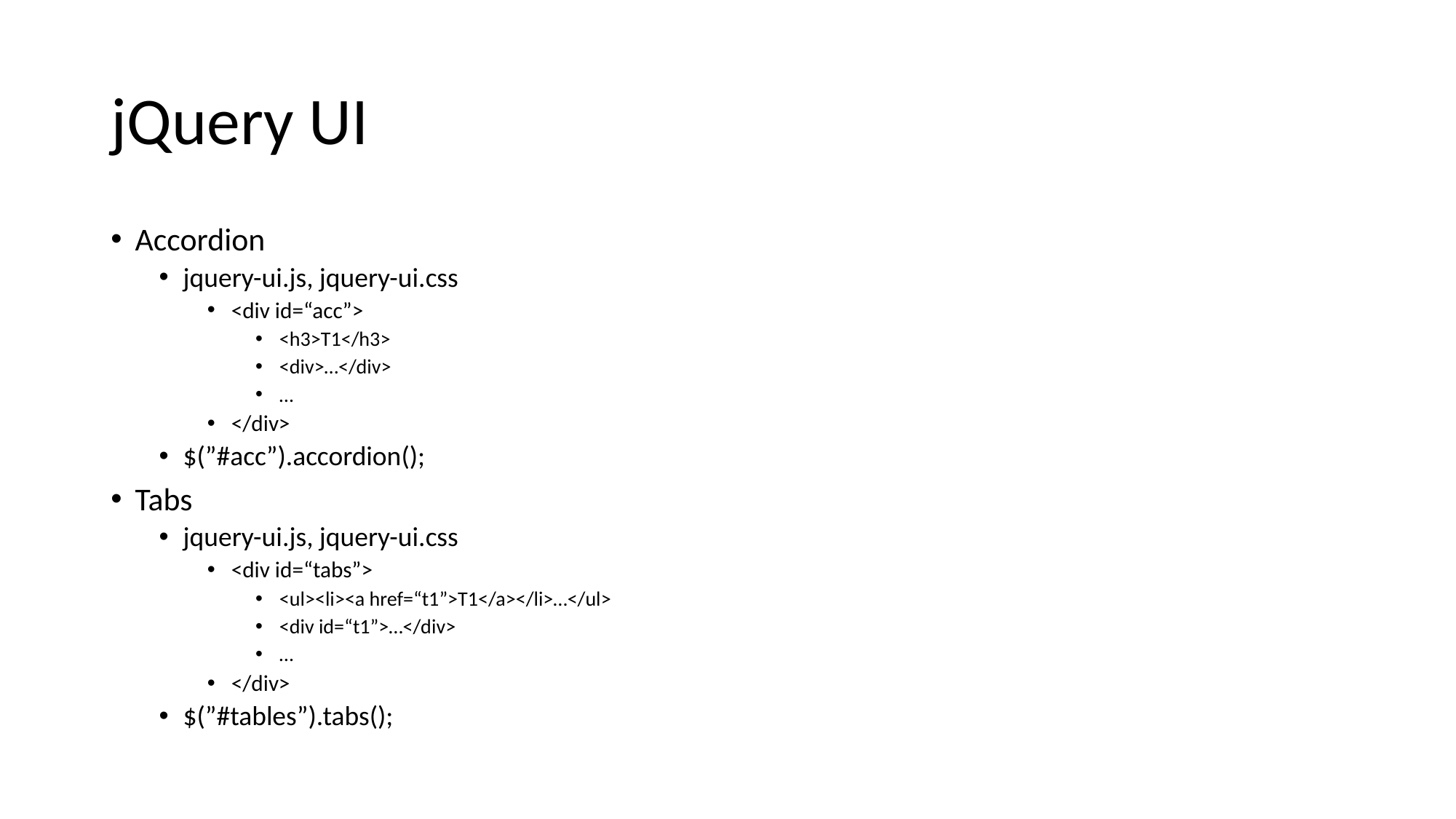

# jQuery UI
Accordion
jquery-ui.js, jquery-ui.css
<div id=“acc”>
<h3>T1</h3>
<div>…</div>
…
</div>
$(”#acc”).accordion();
Tabs
jquery-ui.js, jquery-ui.css
<div id=“tabs”>
<ul><li><a href=“t1”>T1</a></li>…</ul>
<div id=“t1”>…</div>
…
</div>
$(”#tables”).tabs();